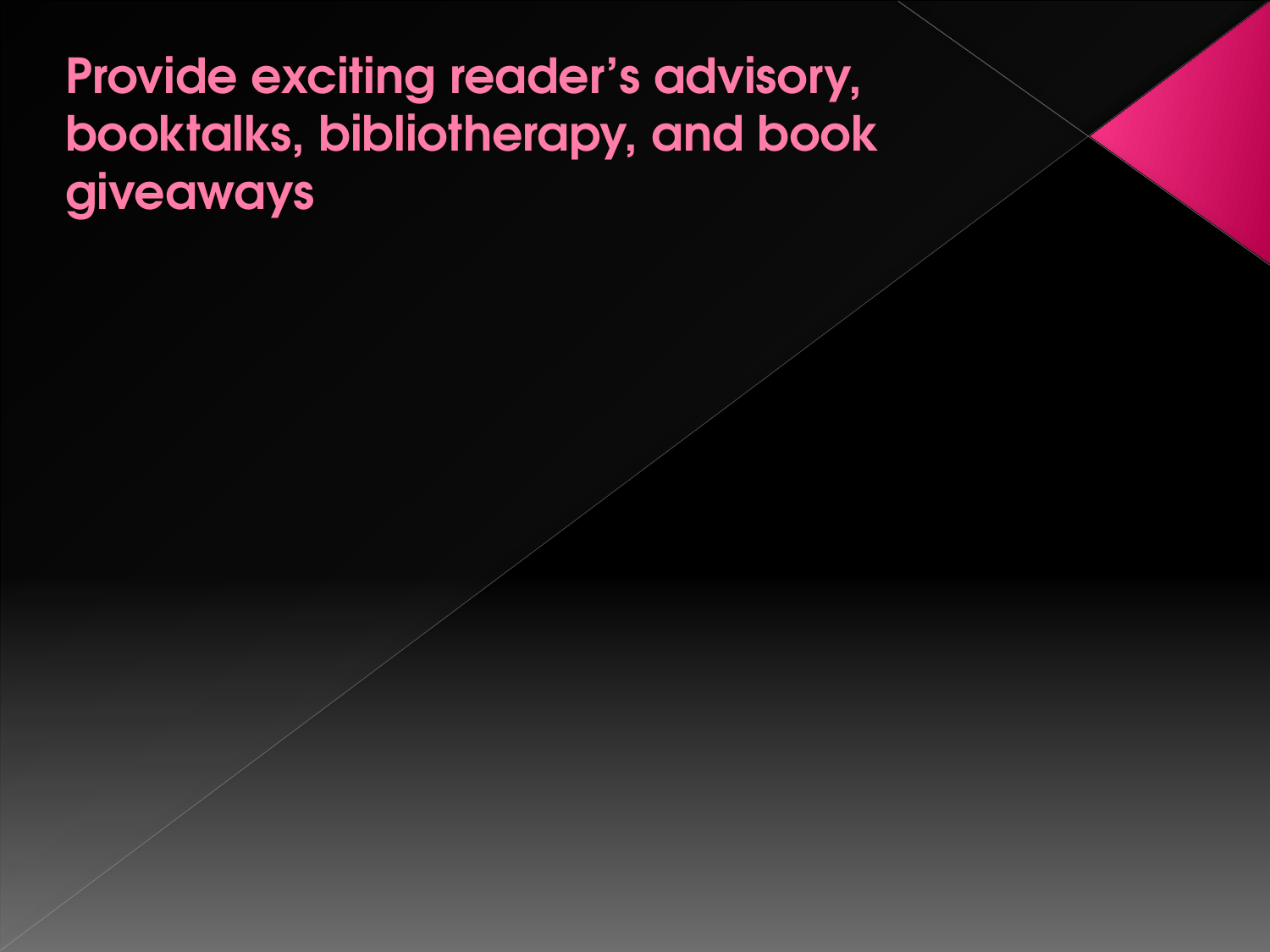

# Provide exciting reader’s advisory, booktalks, bibliotherapy, and book giveaways